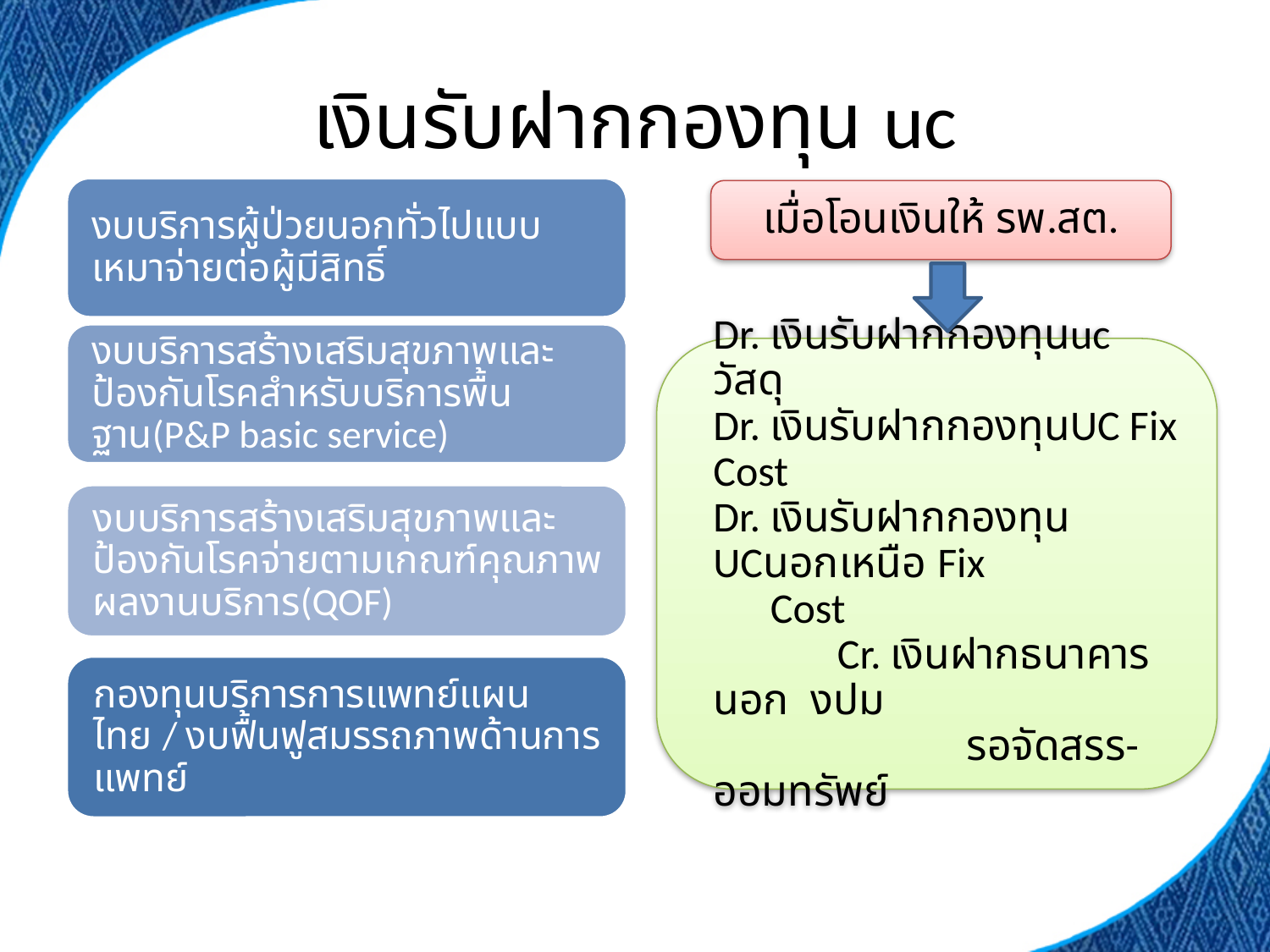

# เงินรับฝากกองทุน uc
กองทุนบริการการแพทย์แผนไทย / งบฟื้นฟูสมรรถภาพด้านการแพทย์
งบบริการผู้ป่วยนอกทั่วไปแบบเหมาจ่ายต่อผู้มีสิทธิ์
งบบริการสร้างเสริมสุขภาพและป้องกันโรคสำหรับบริการพื้นฐาน(P&P basic service)
งบบริการสร้างเสริมสุขภาพและป้องกันโรคจ่ายตามเกณฑ์คุณภาพผลงานบริการ(QOF)
เมื่อโอนเงินให้ รพ.สต.

Dr. เงินรับฝากกองทุนuc วัสดุ
Dr. เงินรับฝากกองทุนUC Fix Cost
Dr. เงินรับฝากกองทุน UCนอกเหนือ Fix
      Cost
             Cr. เงินฝากธนาคารนอก  งปม
                       รอจัดสรร-ออมทรัพย์